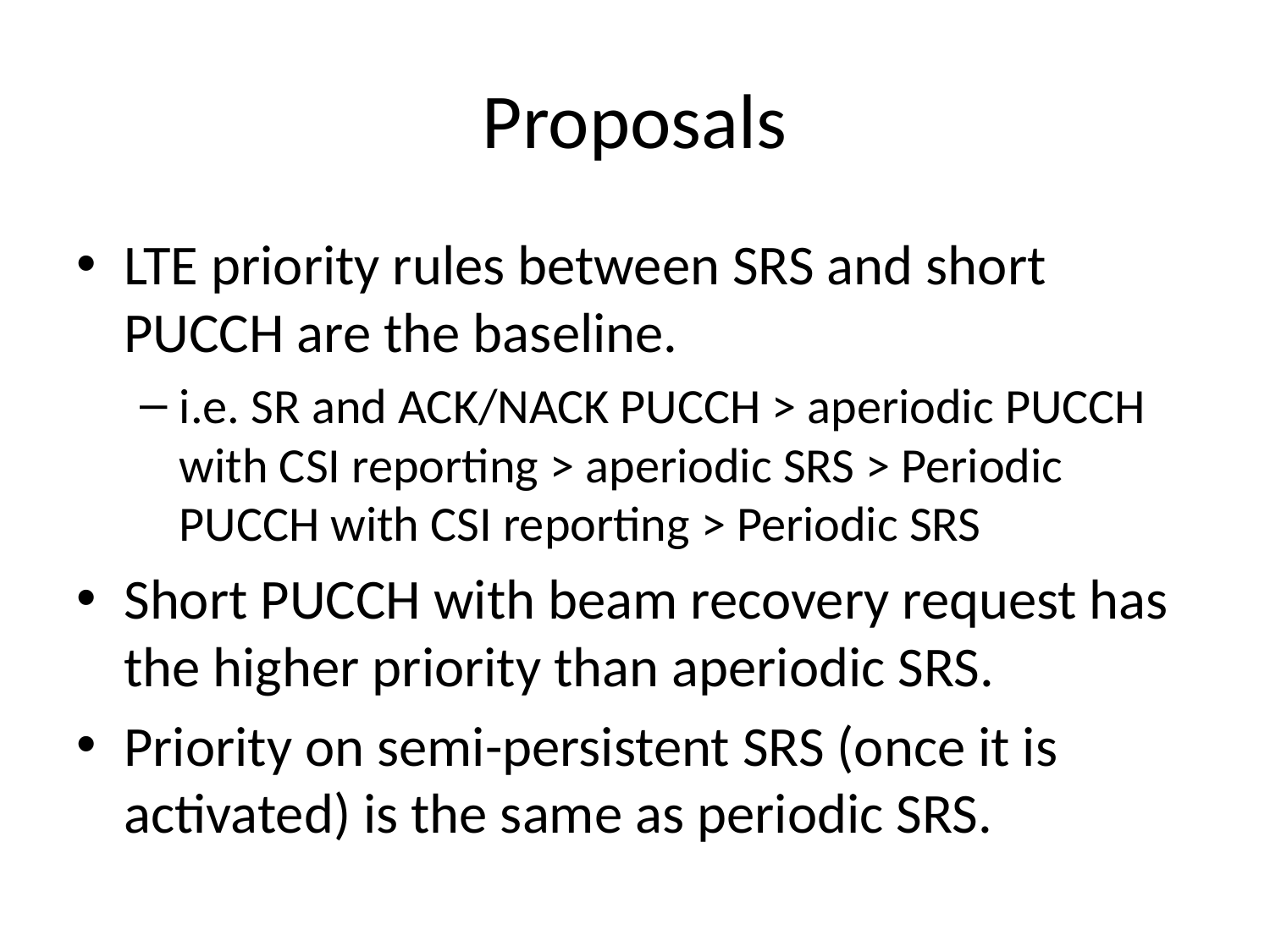

# Proposals
LTE priority rules between SRS and short PUCCH are the baseline.
i.e. SR and ACK/NACK PUCCH > aperiodic PUCCH with CSI reporting > aperiodic SRS > Periodic PUCCH with CSI reporting > Periodic SRS
Short PUCCH with beam recovery request has the higher priority than aperiodic SRS.
Priority on semi-persistent SRS (once it is activated) is the same as periodic SRS.